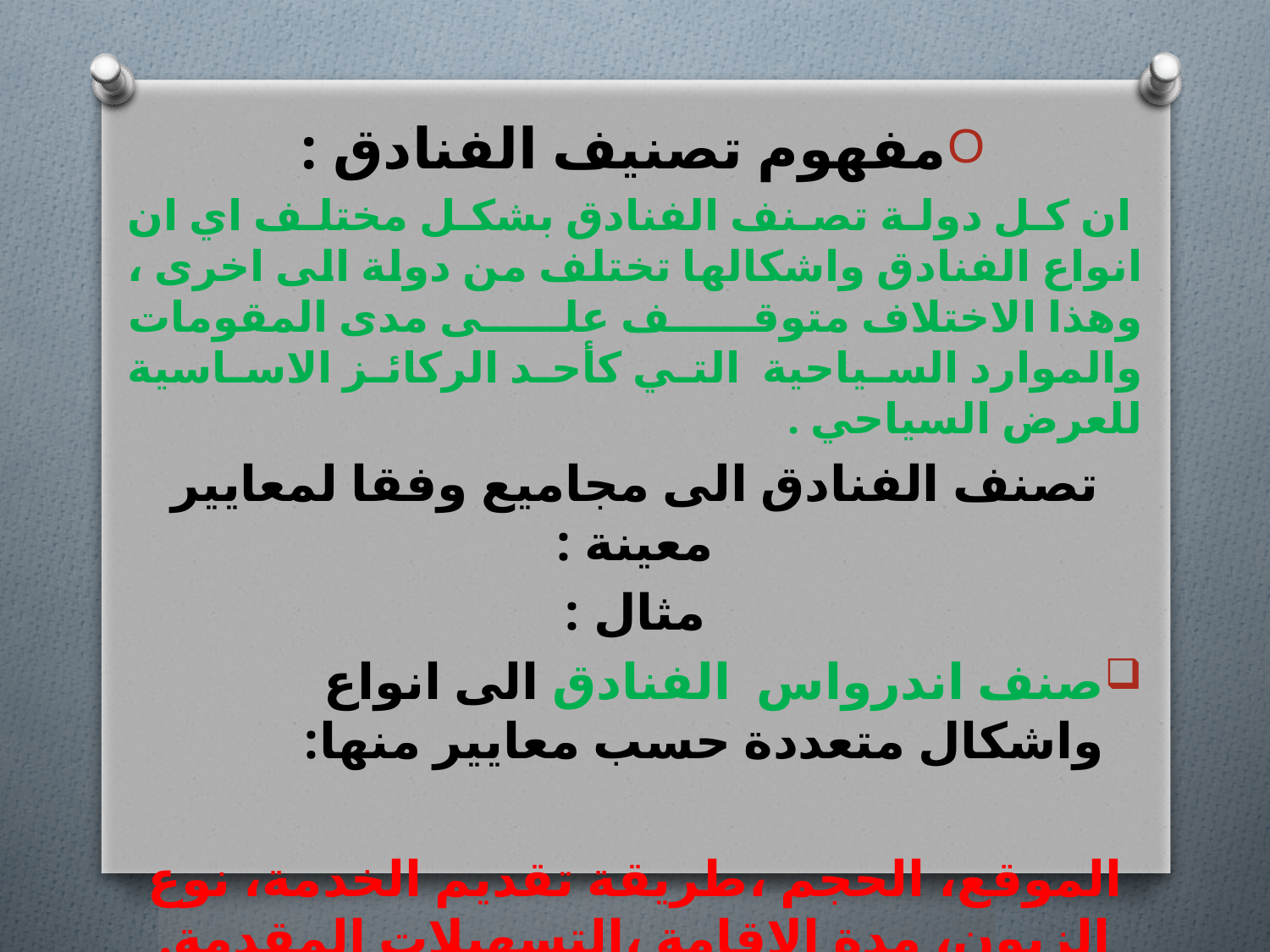

مفهوم تصنيف الفنادق :
 ان كل دولة تصنف الفنادق بشكل مختلف اي ان انواع الفنادق واشكالها تختلف من دولة الى اخرى ، وهذا الاختلاف متوقف على مدى المقومات والموارد السياحية  التي كأحد الركائز الاساسية للعرض السياحي .
تصنف الفنادق الى مجاميع وفقا لمعايير معينة :
مثال :
صنف اندرواس  الفنادق الى انواع واشكال متعددة حسب معايير منها:

الموقع، الحجم ،طريقة تقديم الخدمة، نوع الزبون، مدة الاقامة ،التسهيلات المقدمة.